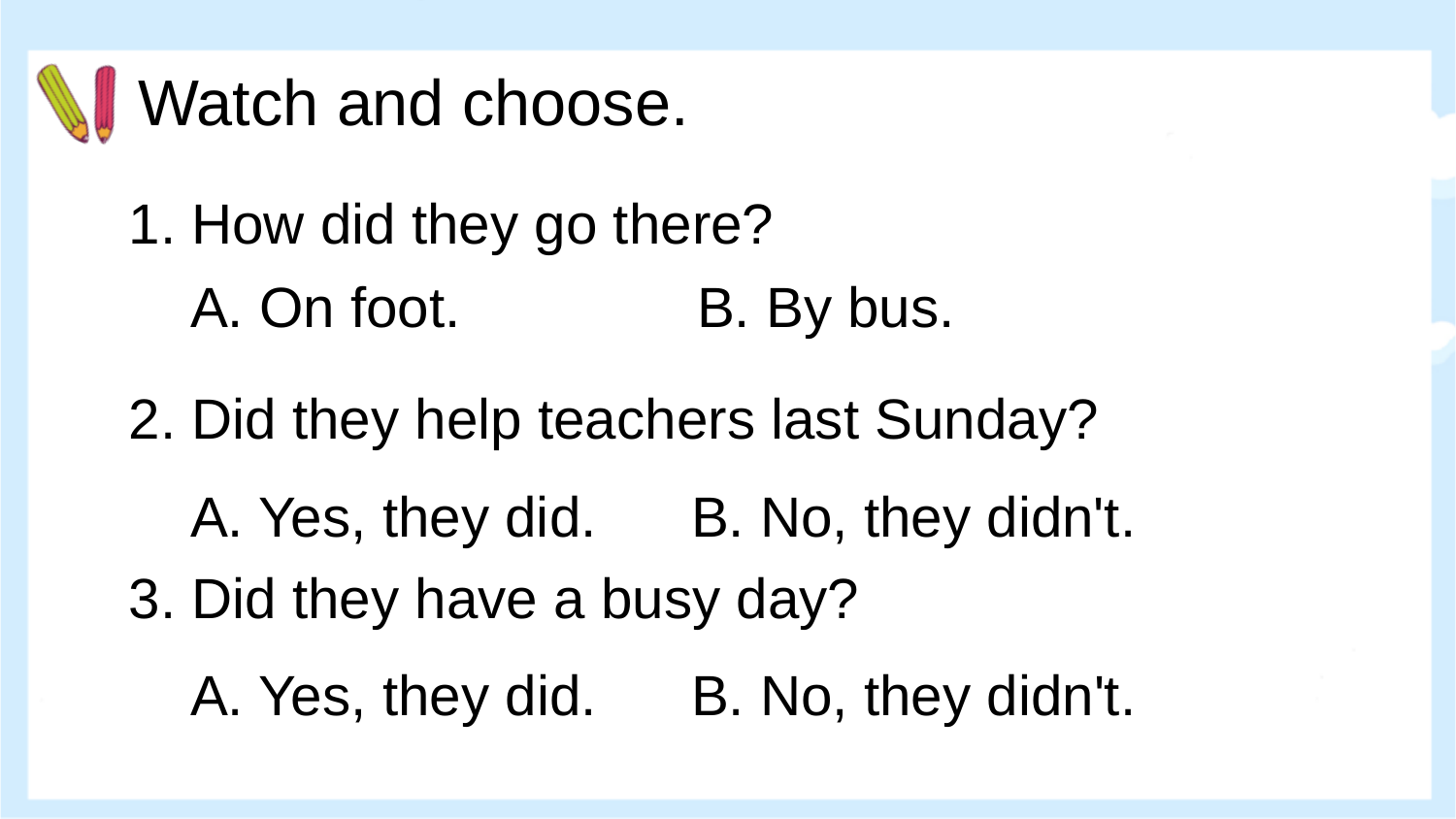

Watch and choose.
1. How did they go there?
A. On foot.               B. By bus.
2. Did they help teachers last Sunday?
A. Yes, they did.      B. No, they didn't.
3. Did they have a busy day?
A. Yes, they did.      B. No, they didn't.